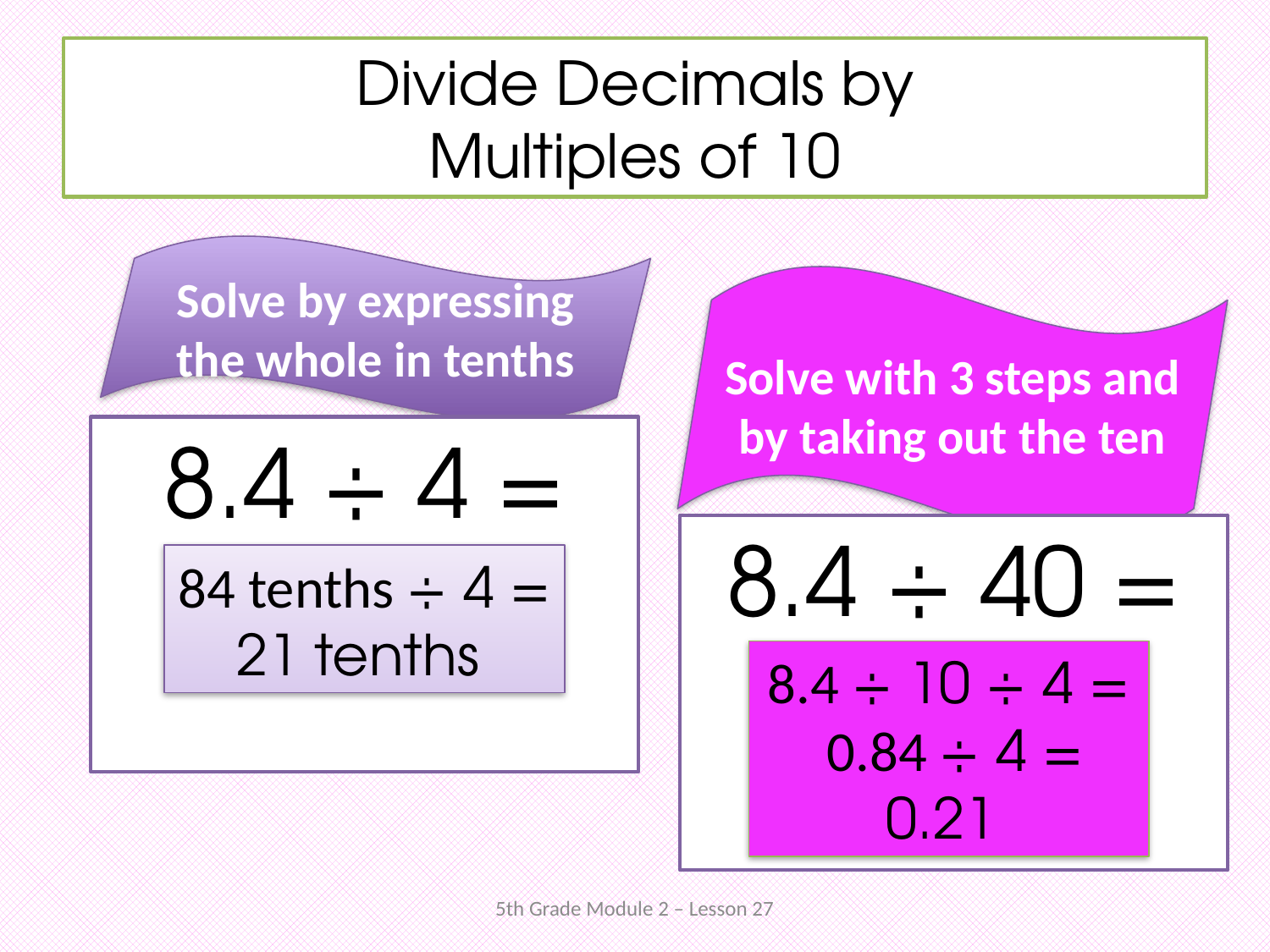

# Divide Decimals by Multiples of 10
Solve by expressing the whole in tenths
Solve with 3 steps and by taking out the ten
8.4 ÷ 4 =

8.4 ÷ 40 =

84 tenths ÷ 4 =
21 tenths
8.4 ÷ 10 ÷ 4 =
 0.84 ÷ 4 =
0.21
5th Grade Module 2 – Lesson 27